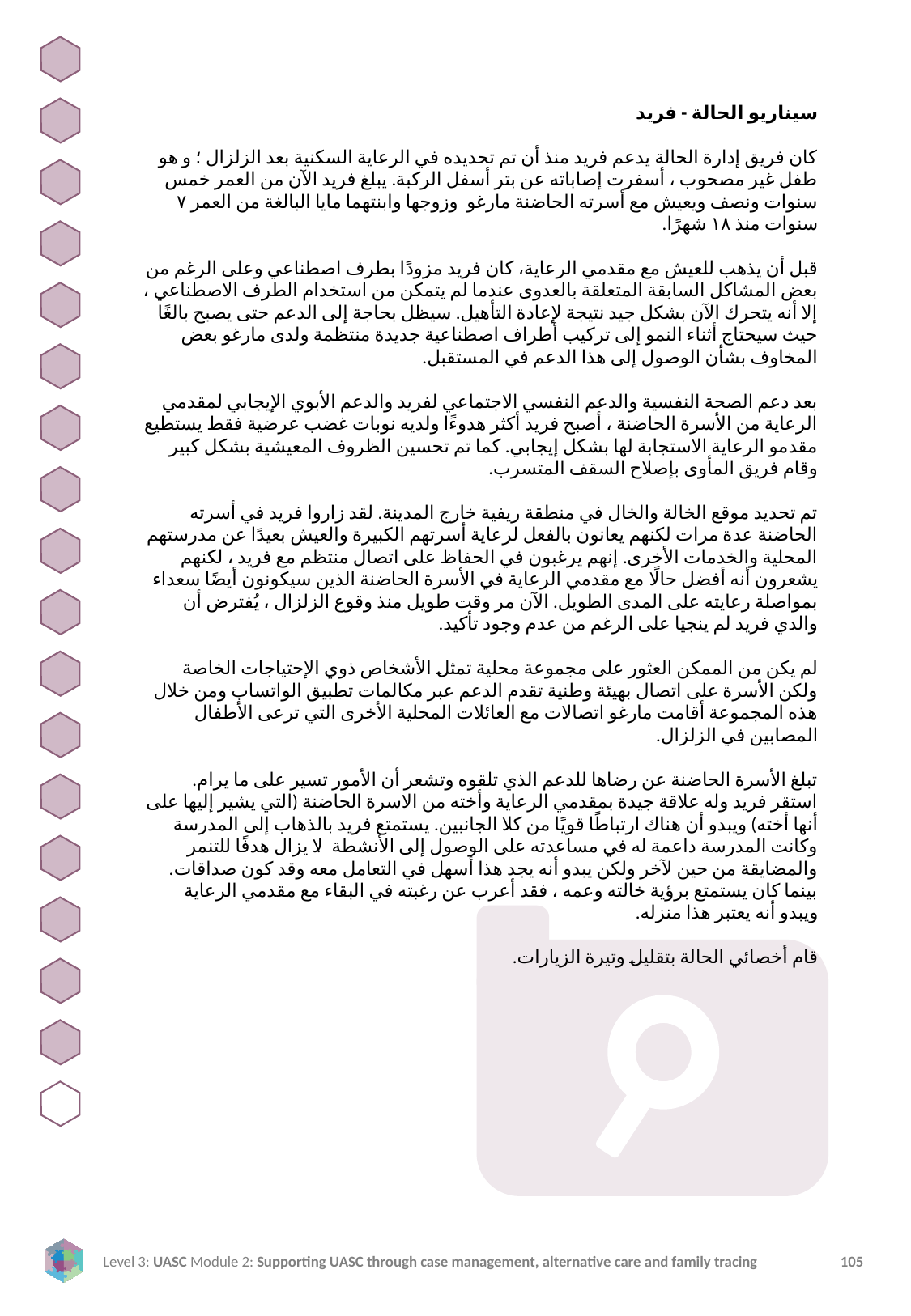

سيناريو الحالة - فريد

كان فريق إدارة الحالة يدعم فريد منذ أن تم تحديده في الرعاية السكنية بعد الزلزال ؛ و هو طفل غير مصحوب ، أسفرت إصاباته عن بتر أسفل الركبة. يبلغ فريد الآن من العمر خمس سنوات ونصف ويعيش مع أسرته الحاضنة مارغو  وزوجها وابنتهما مايا البالغة من العمر ٧ سنوات منذ ١٨ شهرًا.

قبل أن يذهب للعيش مع مقدمي الرعاية، كان فريد مزودًا بطرف اصطناعي وعلى الرغم من بعض المشاكل السابقة المتعلقة بالعدوى عندما لم يتمكن من استخدام الطرف الاصطناعي ، إلا أنه يتحرك الآن بشكل جيد نتيجة لإعادة التأهيل. سيظل بحاجة إلى الدعم حتى يصبح بالغًا حيث سيحتاج أثناء النمو إلى تركيب أطراف اصطناعية جديدة منتظمة ولدى مارغو بعض المخاوف بشأن الوصول إلى هذا الدعم في المستقبل.

بعد دعم الصحة النفسية والدعم النفسي الاجتماعي لفريد والدعم الأبوي الإيجابي لمقدمي الرعاية من الأسرة الحاضنة ، أصبح فريد أكثر هدوءًا ولديه نوبات غضب عرضية فقط يستطيع مقدمو الرعاية الاستجابة لها بشكل إيجابي. كما تم تحسين الظروف المعيشية بشكل كبير وقام فريق المأوى بإصلاح السقف المتسرب.

تم تحديد موقع الخالة والخال في منطقة ريفية خارج المدينة. لقد زاروا فريد في أسرته الحاضنة عدة مرات لكنهم يعانون بالفعل لرعاية أسرتهم الكبيرة والعيش بعيدًا عن مدرستهم المحلية والخدمات الأخرى. إنهم يرغبون في الحفاظ على اتصال منتظم مع فريد ، لكنهم يشعرون أنه أفضل حالًا مع مقدمي الرعاية في الأسرة الحاضنة الذين سيكونون أيضًا سعداء بمواصلة رعايته على المدى الطويل. الآن مر وقت طويل منذ وقوع الزلزال ، يُفترض أن والدي فريد لم ينجيا على الرغم من عدم وجود تأكيد.

لم يكن من الممكن العثور على مجموعة محلية تمثل الأشخاص ذوي الإحتياجات الخاصة ولكن الأسرة على اتصال بهيئة وطنية تقدم الدعم عبر مكالمات تطبيق الواتساب ومن خلال هذه المجموعة أقامت مارغو اتصالات مع العائلات المحلية الأخرى التي ترعى الأطفال المصابين في الزلزال.

تبلغ الأسرة الحاضنة عن رضاها للدعم الذي تلقوه وتشعر أن الأمور تسير على ما يرام. استقر فريد وله علاقة جيدة بمقدمي الرعاية وأخته من الاسرة الحاضنة (التي يشير إليها على أنها أخته) ويبدو أن هناك ارتباطًا قويًا من كلا الجانبين. يستمتع فريد بالذهاب إلى المدرسة وكانت المدرسة داعمة له في مساعدته على الوصول إلى الأنشطة. لا يزال هدفًا للتنمر والمضايقة من حين لآخر ولكن يبدو أنه يجد هذا أسهل في التعامل معه وقد كون صداقات. بينما كان يستمتع برؤية خالته وعمه ، فقد أعرب عن رغبته في البقاء مع مقدمي الرعاية ويبدو أنه يعتبر هذا منزله.

قام أخصائي الحالة بتقليل وتيرة الزيارات.